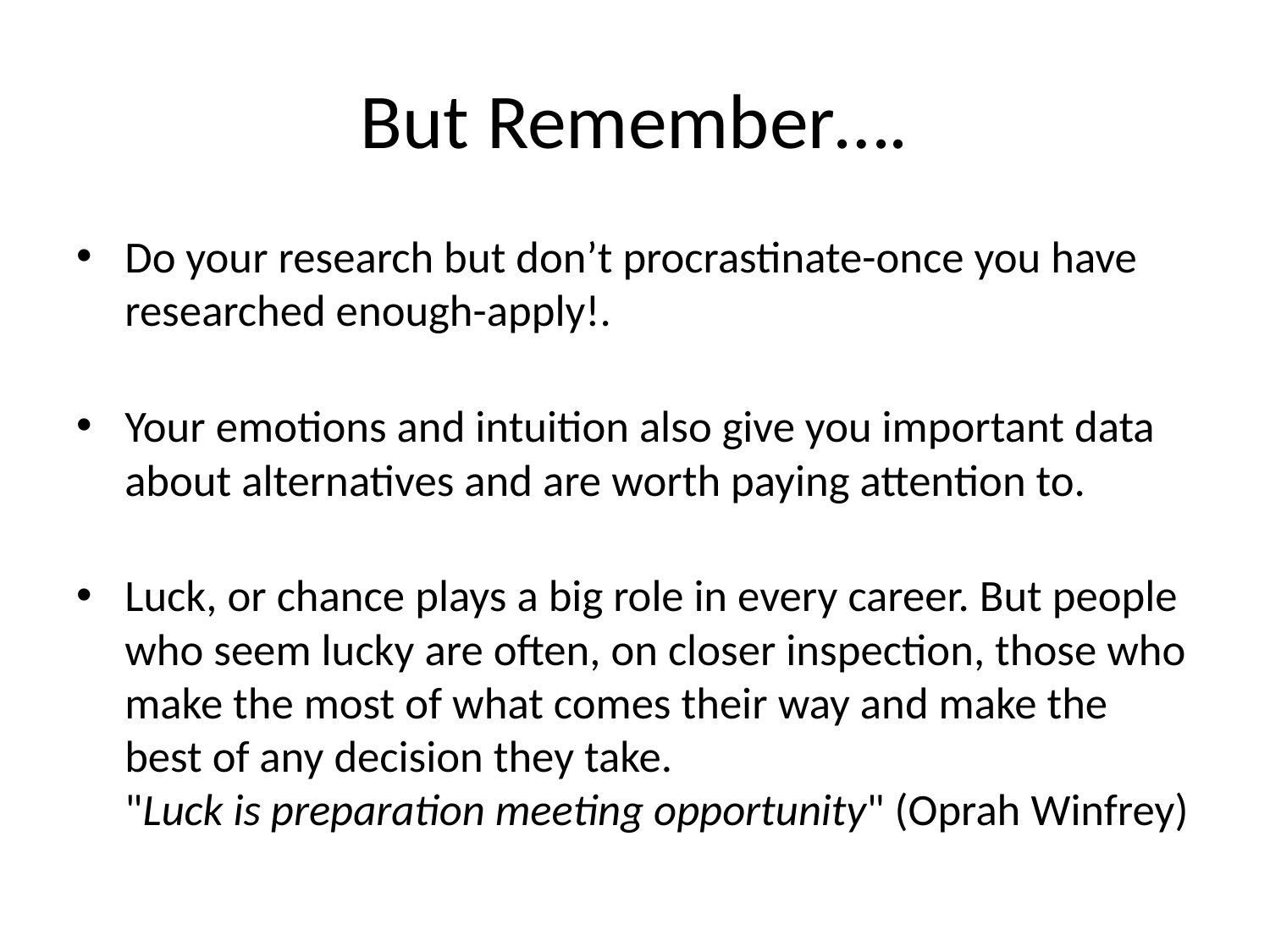

# But Remember….
Do your research but don’t procrastinate-once you have researched enough-apply!.
Your emotions and intuition also give you important data about alternatives and are worth paying attention to.
Luck, or chance plays a big role in every career. But people who seem lucky are often, on closer inspection, those who make the most of what comes their way and make the best of any decision they take.
"Luck is preparation meeting opportunity" (Oprah Winfrey)